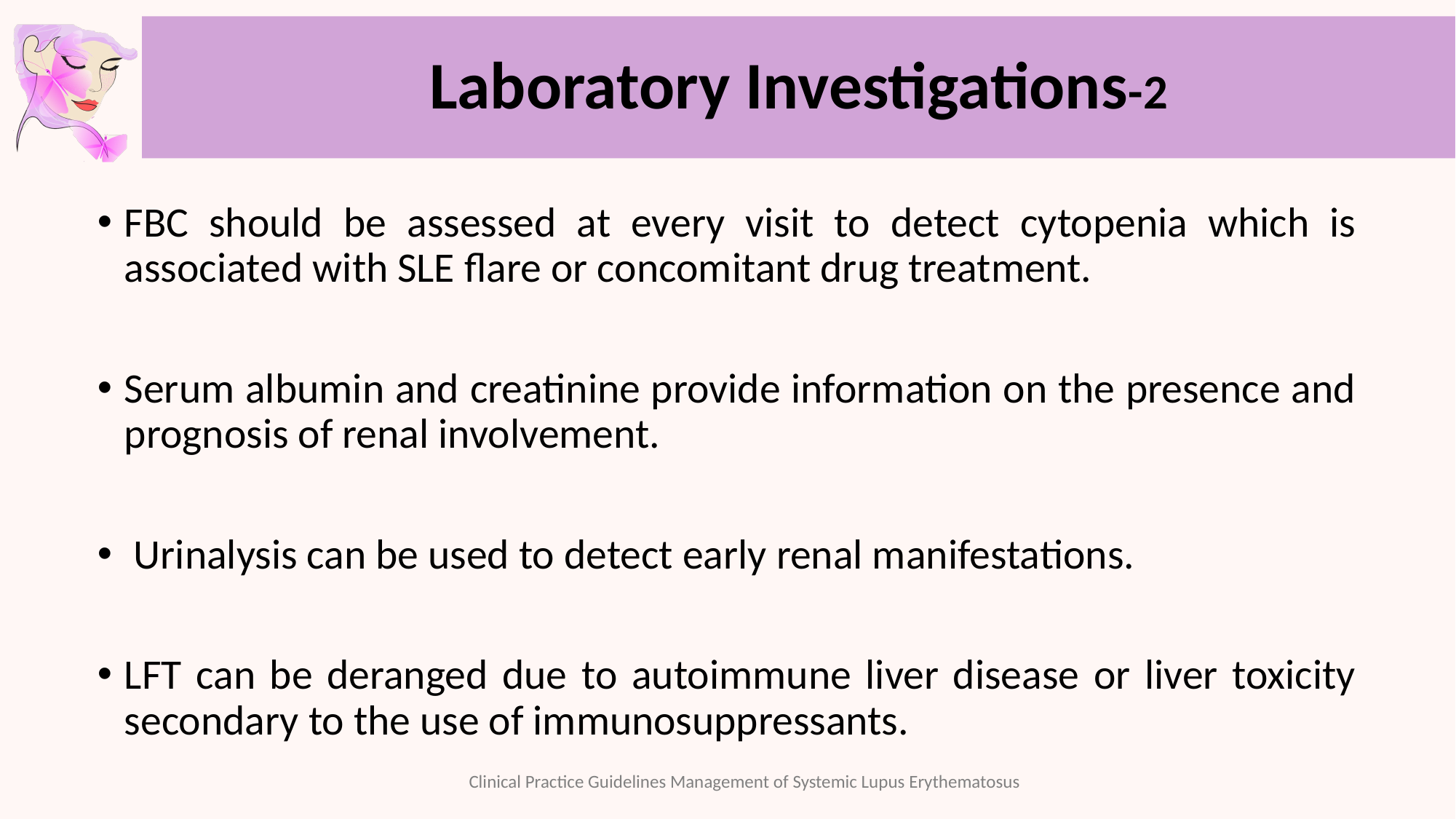

# Laboratory Investigations-2
FBC should be assessed at every visit to detect cytopenia which is associated with SLE flare or concomitant drug treatment.

Serum albumin and creatinine provide information on the presence and prognosis of renal involvement.

 Urinalysis can be used to detect early renal manifestations.

LFT can be deranged due to autoimmune liver disease or liver toxicity secondary to the use of immunosuppressants.